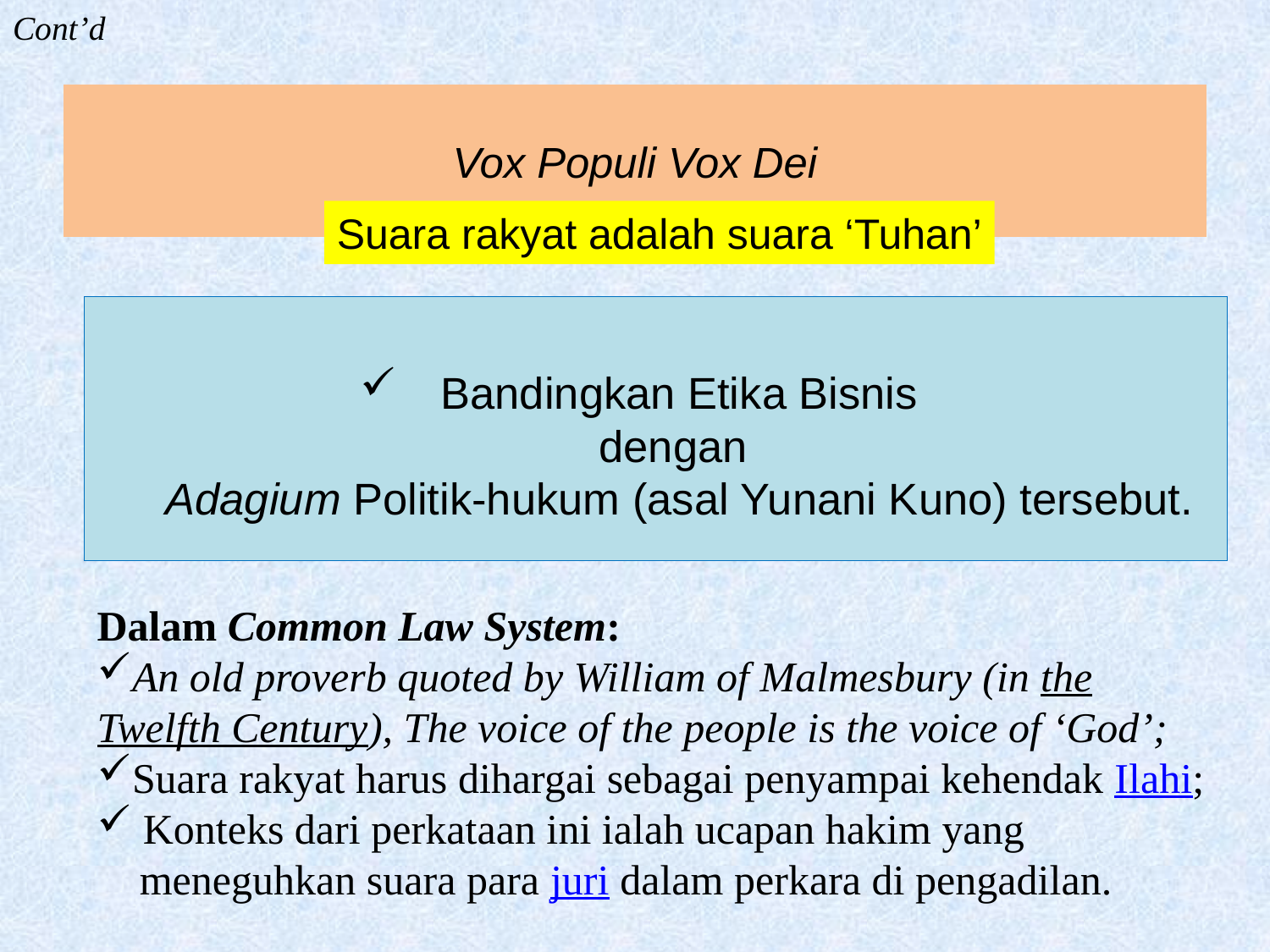

Cont’d
# Vox Populi Vox Dei
Suara rakyat adalah suara ‘Tuhan’

Bandingkan Etika Bisnis
dengan
Adagium Politik-hukum (asal Yunani Kuno) tersebut.
Dalam Common Law System:
An old proverb quoted by William of Malmesbury (in the Twelfth Century), The voice of the people is the voice of ‘God’;
Suara rakyat harus dihargai sebagai penyampai kehendak Ilahi;
 Konteks dari perkataan ini ialah ucapan hakim yang
    meneguhkan suara para juri dalam perkara di pengadilan.